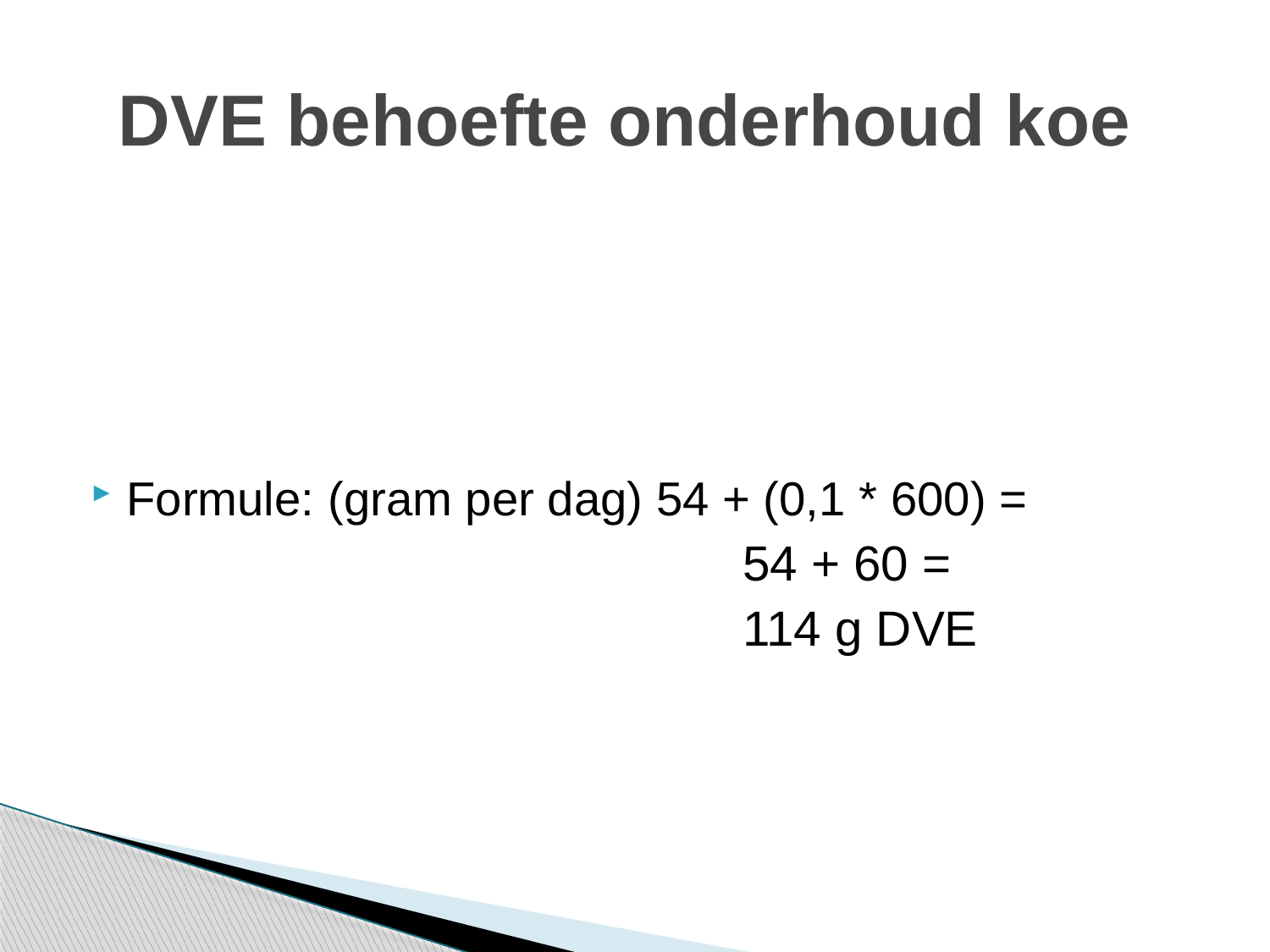

# DVE behoefte onderhoud koe

Formule: (gram per dag) 54 + (0,1 * 600) =
				54 + 60 =
				114 g DVE